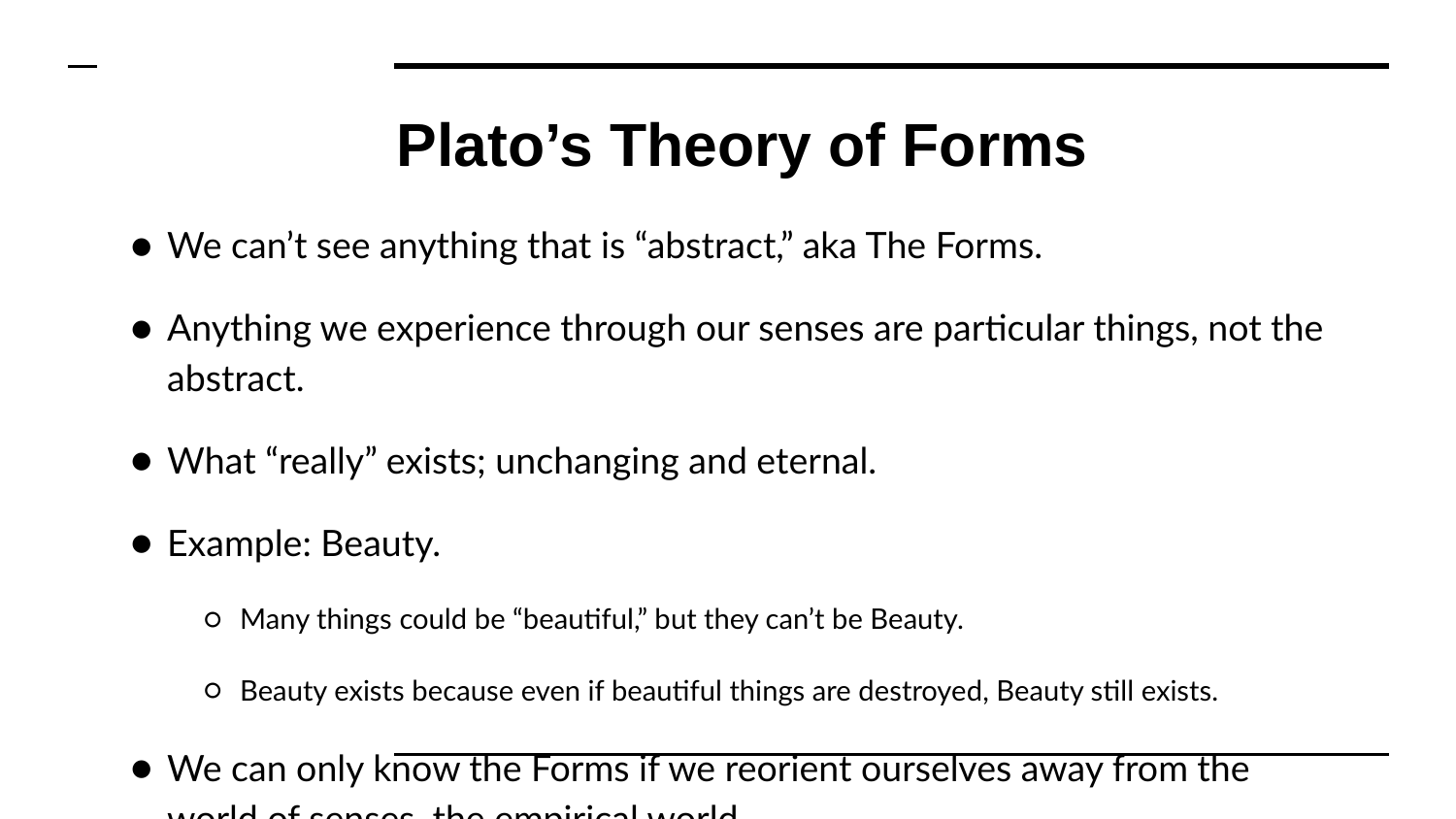

# Plato’s Theory of Forms
We can’t see anything that is “abstract,” aka The Forms.
Anything we experience through our senses are particular things, not the abstract.
What “really” exists; unchanging and eternal.
Example: Beauty.
Many things could be “beautiful,” but they can’t be Beauty.
Beauty exists because even if beautiful things are destroyed, Beauty still exists.
We can only know the Forms if we reorient ourselves away from the world of senses, the empirical world.